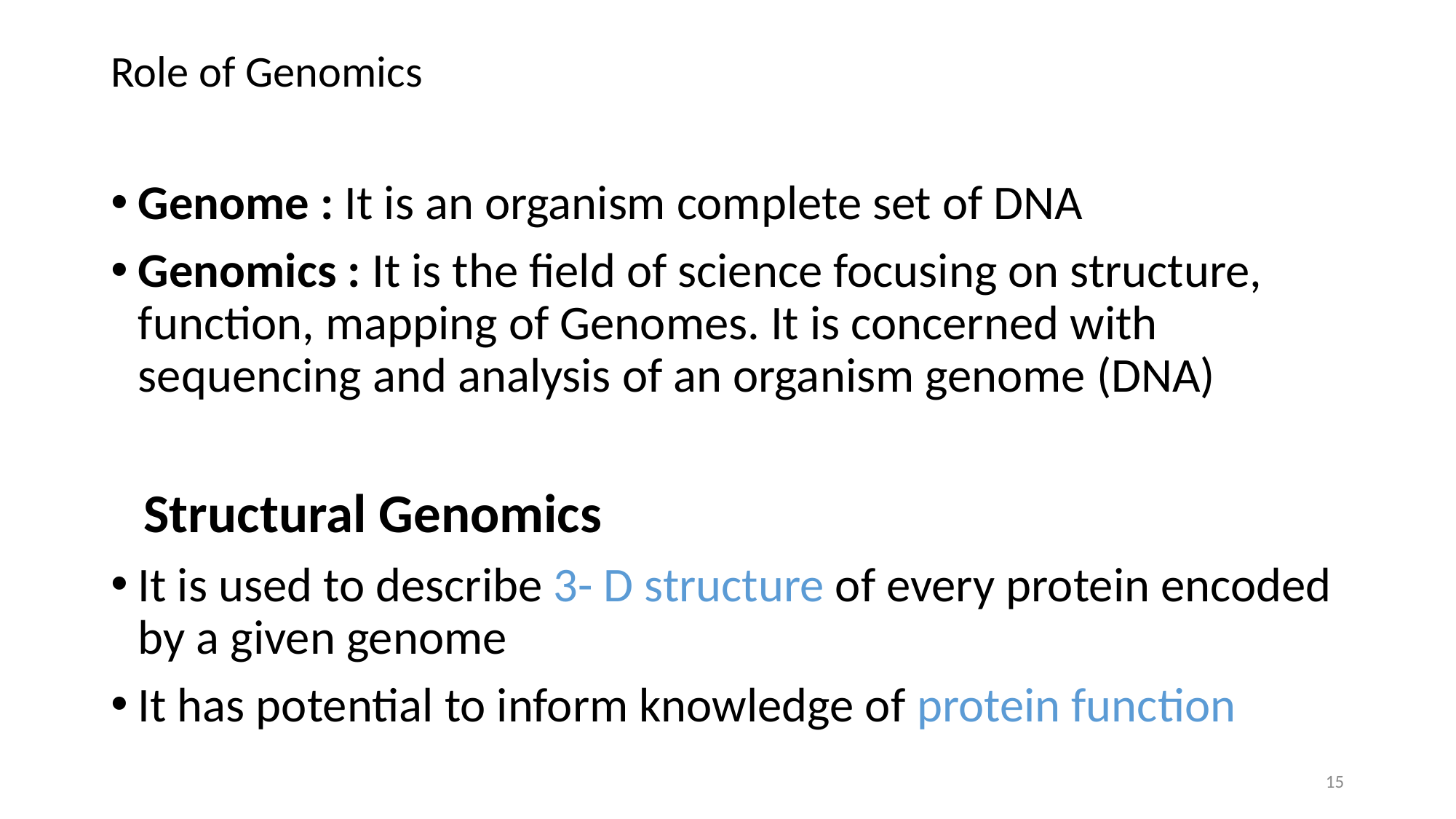

# Role of Genomics
Genome : It is an organism complete set of DNA
Genomics : It is the field of science focusing on structure, function, mapping of Genomes. It is concerned with sequencing and analysis of an organism genome (DNA)

   Structural Genomics
It is used to describe 3- D structure of every protein encoded by a given genome
It has potential to inform knowledge of protein function

15